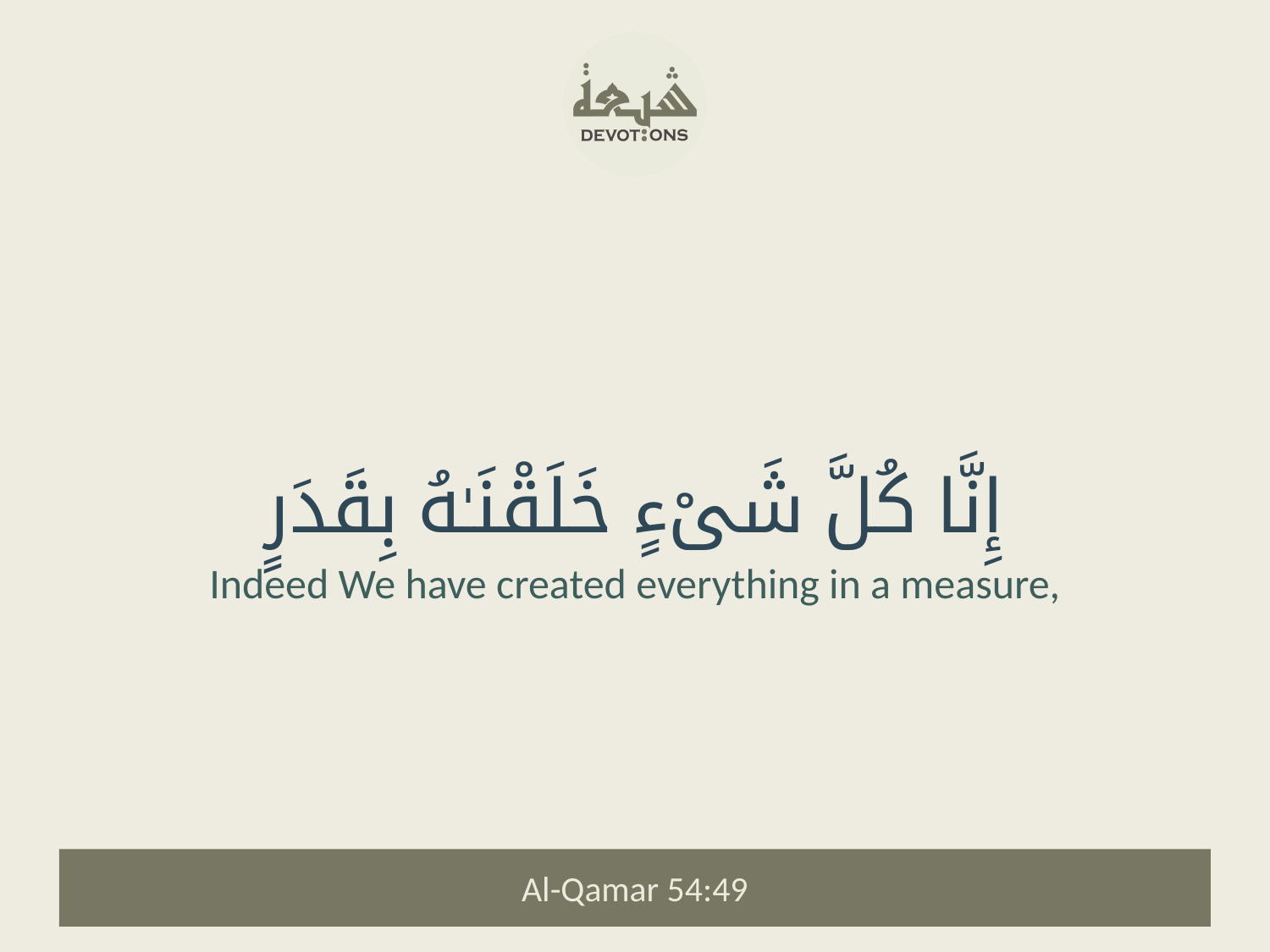

إِنَّا كُلَّ شَىْءٍ خَلَقْنَـٰهُ بِقَدَرٍ
Indeed We have created everything in a measure,
Al-Qamar 54:49